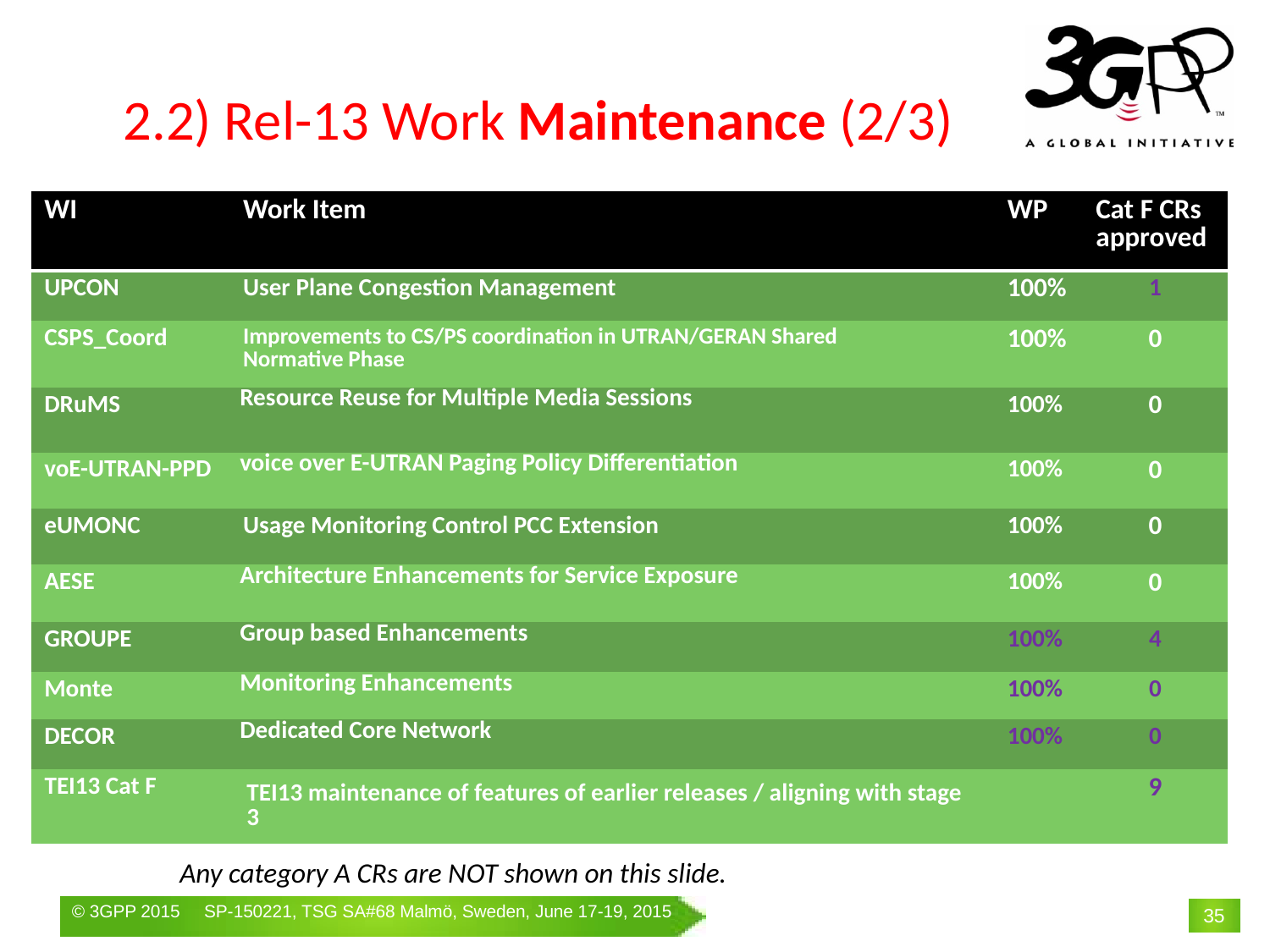

# 2.2) Rel-13 Work Maintenance (2/3)
| WI | Work Item | WP | Cat F CRs approved |
| --- | --- | --- | --- |
| UPCON | User Plane Congestion Management | 100% | 1 |
| CSPS\_Coord | Improvements to CS/PS coordination in UTRAN/GERAN Shared Normative Phase | 100% | 0 |
| DRuMS | Resource Reuse for Multiple Media Sessions | 100% | 0 |
| voE-UTRAN-PPD | voice over E-UTRAN Paging Policy Differentiation | 100% | 0 |
| eUMONC | Usage Monitoring Control PCC Extension | 100% | 0 |
| AESE | Architecture Enhancements for Service Exposure | 100% | 0 |
| GROUPE | Group based Enhancements | 100% | 4 |
| Monte | Monitoring Enhancements | 100% | 0 |
| DECOR | Dedicated Core Network | 100% | 0 |
| TEI13 Cat F | TEI13 maintenance of features of earlier releases / aligning with stage 3 |  | 9 |
Any category A CRs are NOT shown on this slide.